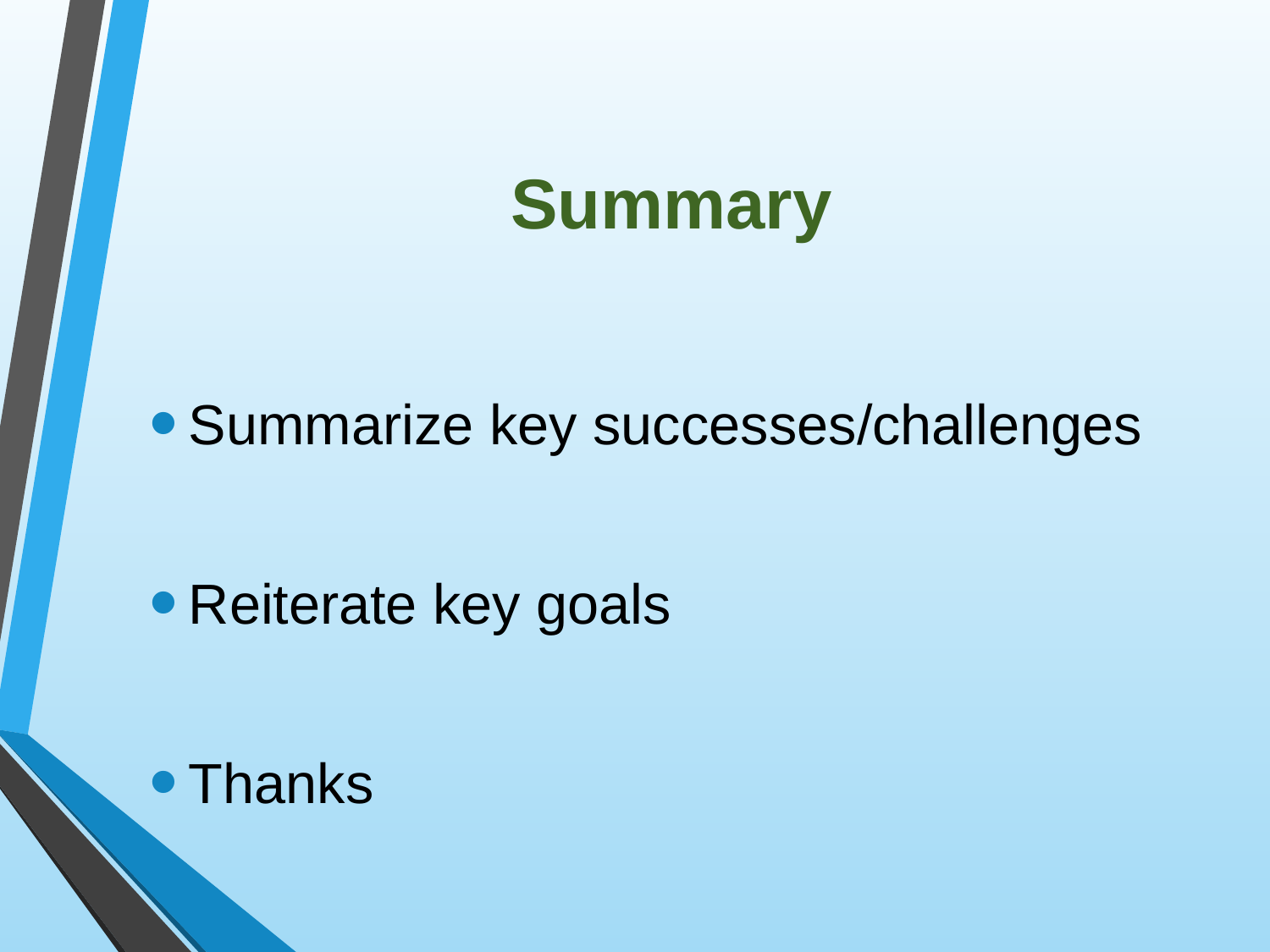

# Summary
Summarize key successes/challenges

Reiterate key goals

Thanks